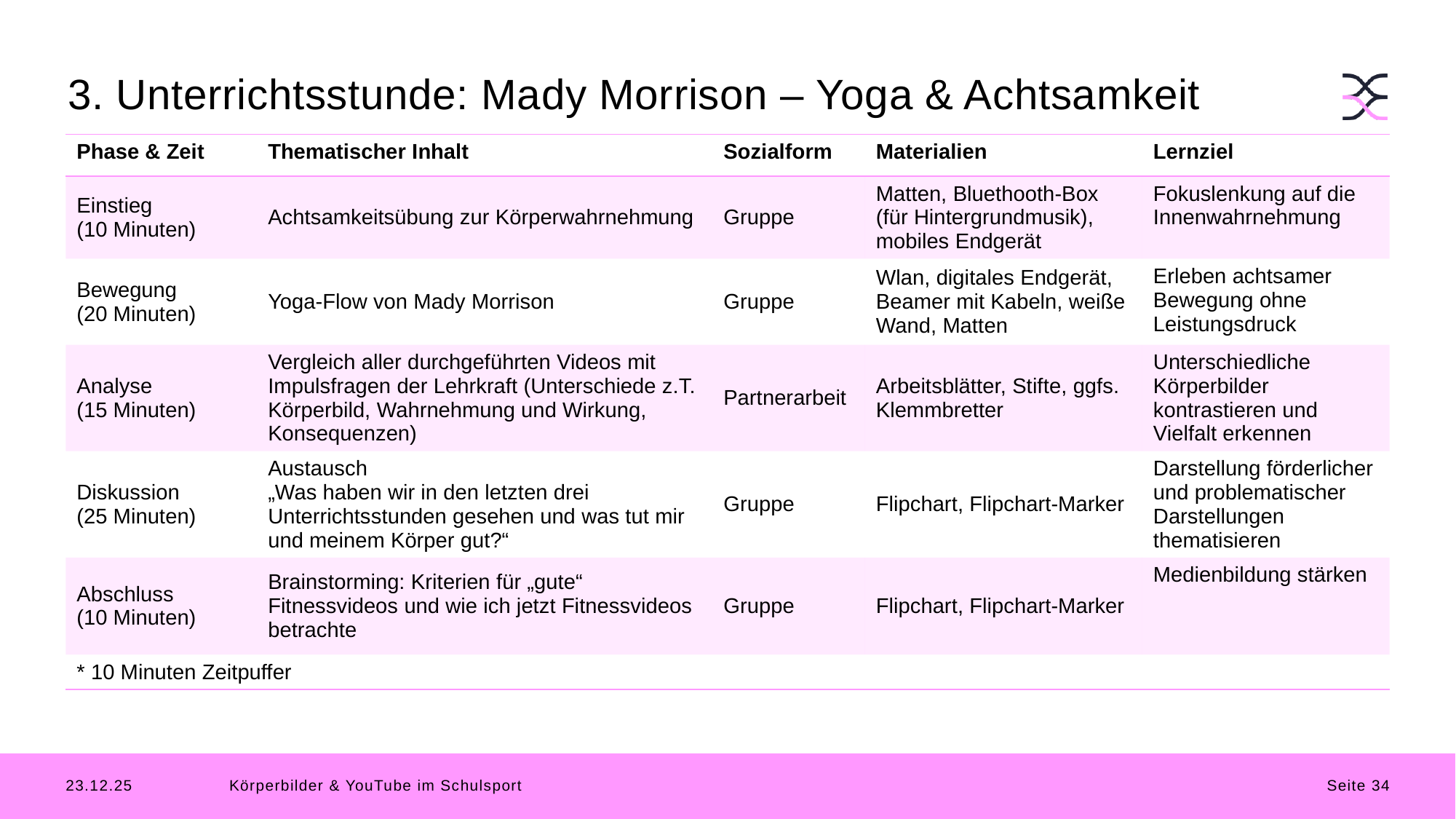

# 3. Unterrichtsstunde: Mady Morrison – Yoga & Achtsamkeit
| Phase & Zeit | Thematischer Inhalt | Sozialform | Materialien | Lernziel |
| --- | --- | --- | --- | --- |
| Einstieg (10 Minuten) | Achtsamkeitsübung zur Körperwahrnehmung | Gruppe | Matten, Bluethooth-Box (für Hintergrundmusik), mobiles Endgerät | Fokuslenkung auf die Innenwahrnehmung |
| Bewegung (20 Minuten) | Yoga-Flow von Mady Morrison | Gruppe | Wlan, digitales Endgerät, Beamer mit Kabeln, weiße Wand, Matten | Erleben achtsamer Bewegung ohne Leistungsdruck |
| Analyse (15 Minuten) | Vergleich aller durchgeführten Videos mit Impulsfragen der Lehrkraft (Unterschiede z.T. Körperbild, Wahrnehmung und Wirkung, Konsequenzen) | Partnerarbeit | Arbeitsblätter, Stifte, ggfs. Klemmbretter | Unterschiedliche Körperbilder kontrastieren und Vielfalt erkennen |
| Diskussion (25 Minuten) | Austausch „Was haben wir in den letzten drei Unterrichtsstunden gesehen und was tut mir und meinem Körper gut?“ | Gruppe | Flipchart, Flipchart-Marker | Darstellung förderlicher und problematischer Darstellungen thematisieren |
| Abschluss (10 Minuten) | Brainstorming: Kriterien für „gute“ Fitnessvideos und wie ich jetzt Fitnessvideos betrachte | Gruppe | Flipchart, Flipchart-Marker | Medienbildung stärken |
| \* 10 Minuten Zeitpuffer |  |  |  |  |
23.12.25
Körperbilder & YouTube im Schulsport
Seite 34